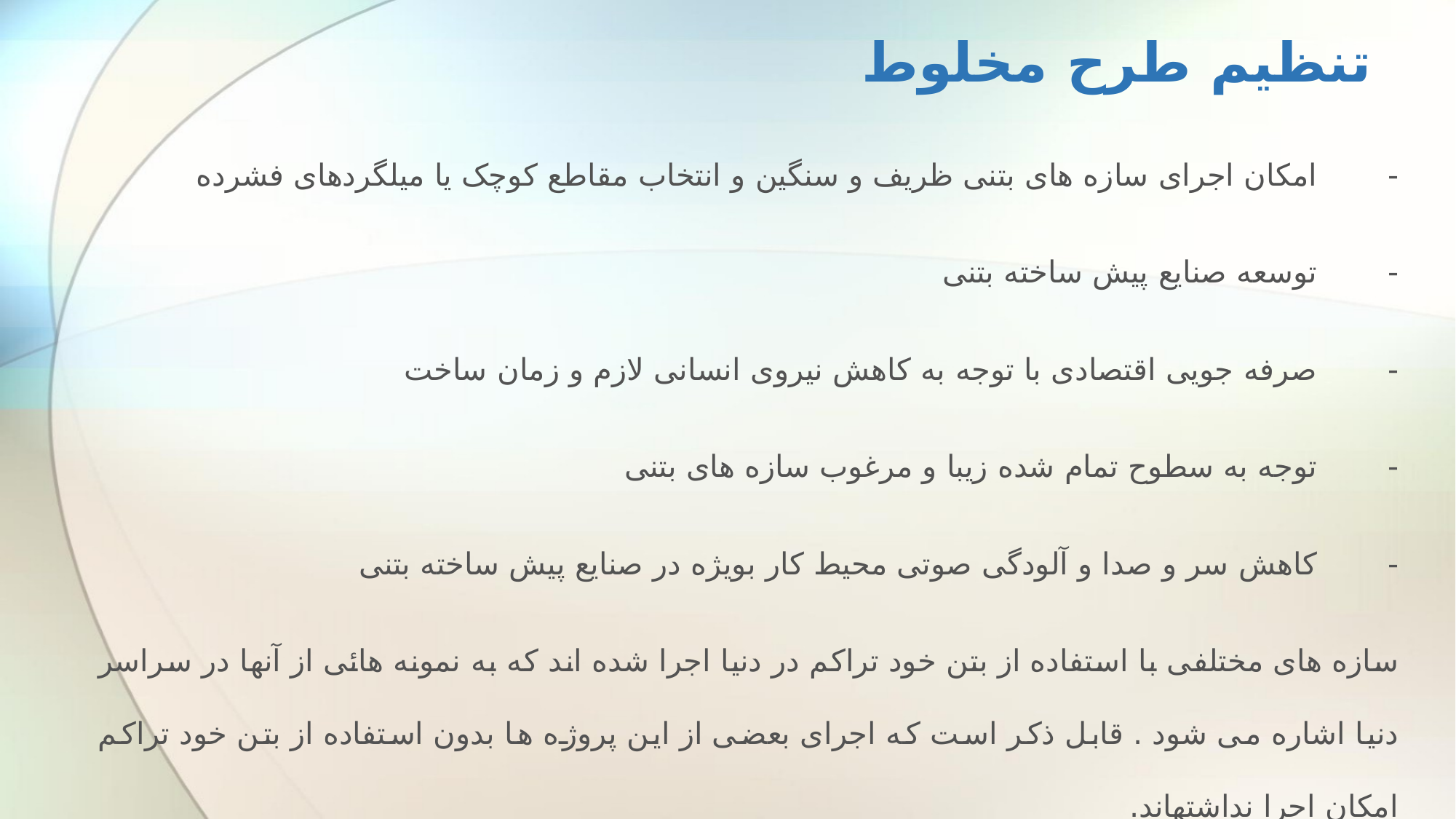

# تنظیم طرح مخلوط
-          امکان اجرای سازه های بتنی ظریف و سنگین و انتخاب مقاطع کوچک یا میلگردهای فشرده
-          توسعه صنایع پیش ساخته بتنی
-          صرفه جویی اقتصادی با توجه به کاهش نیروی انسانی لازم و زمان ساخت
-          توجه به سطوح تمام شده زیبا و مرغوب سازه های بتنی
-          کاهش سر و صدا و آلودگی صوتی محیط کار بویژه در صنایع پیش ساخته بتنی
سازه های مختلفی با استفاده از بتن خود تراکم در دنیا اجرا شده اند که به نمونه هائی از آنها در سراسر دنیا اشاره می شود . قابل ذکر است که اجرای بعضی از این پروژه ها بدون استفاده از بتن خود تراکم امکان اجرا نداشته­اند.